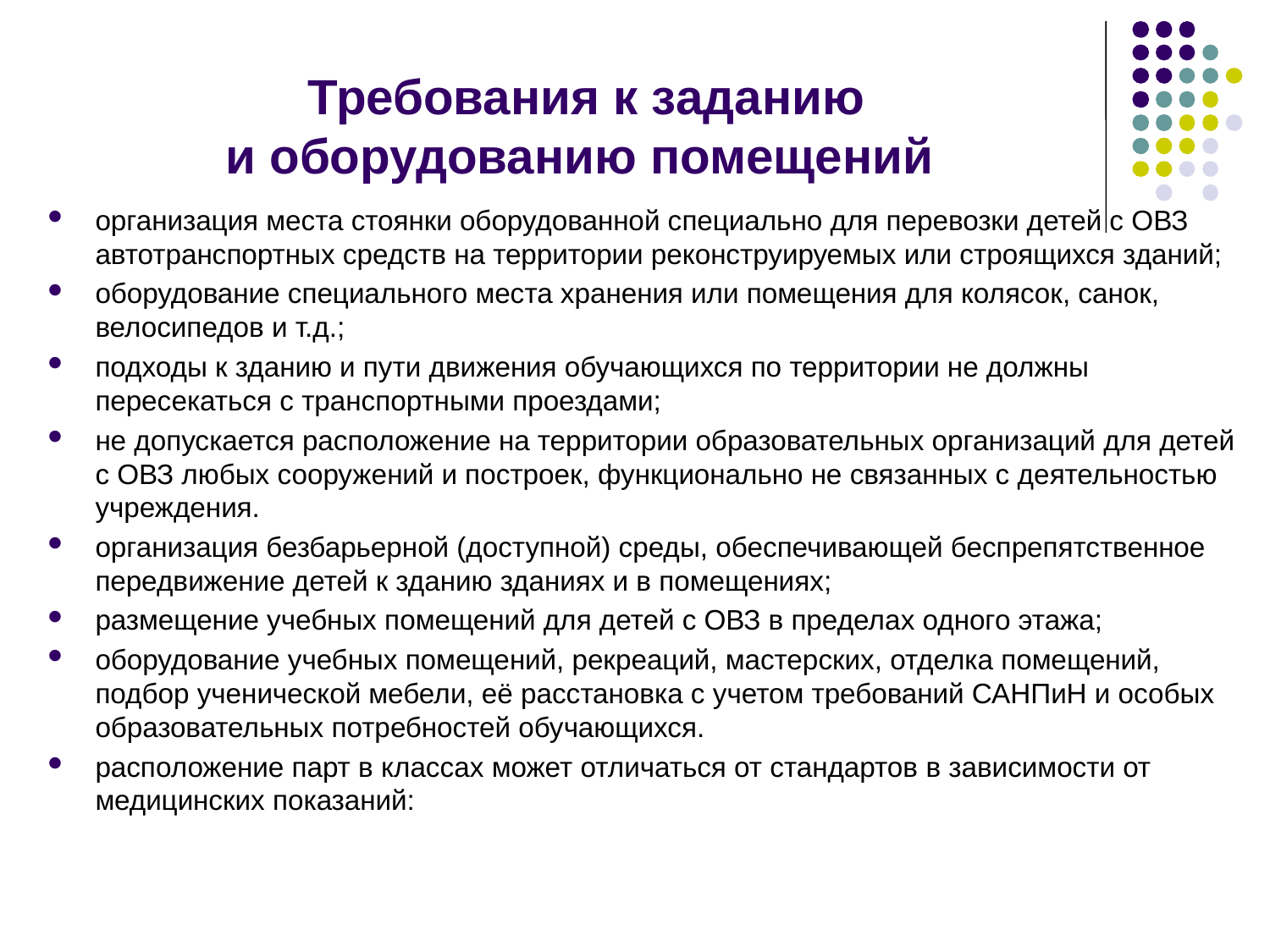

# Требования к заданию и оборудованию помещений
организация места стоянки оборудованной специально для перевозки детей с ОВЗ автотранспортных средств на территории реконструируемых или строящихся зданий;
оборудование специального места хранения или помещения для колясок, санок, велосипедов и т.д.;
подходы к зданию и пути движения обучающихся по территории не должны пересекаться с транспортными проездами;
не допускается расположение на территории образовательных организаций для детей с ОВЗ любых сооружений и построек, функционально не связанных с деятельностью учреждения.
организация безбарьерной (доступной) среды, обеспечивающей беспрепятственное передвижение детей к зданию зданиях и в помещениях;
размещение учебных помещений для детей с ОВЗ в пределах одного этажа;
оборудование учебных помещений, рекреаций, мастерских, отделка помещений, подбор ученической мебели, её расстановка с учетом требований САНПиН и особых образовательных потребностей обучающихся.
расположение парт в классах может отличаться от стандартов в зависимости от медицинских показаний: